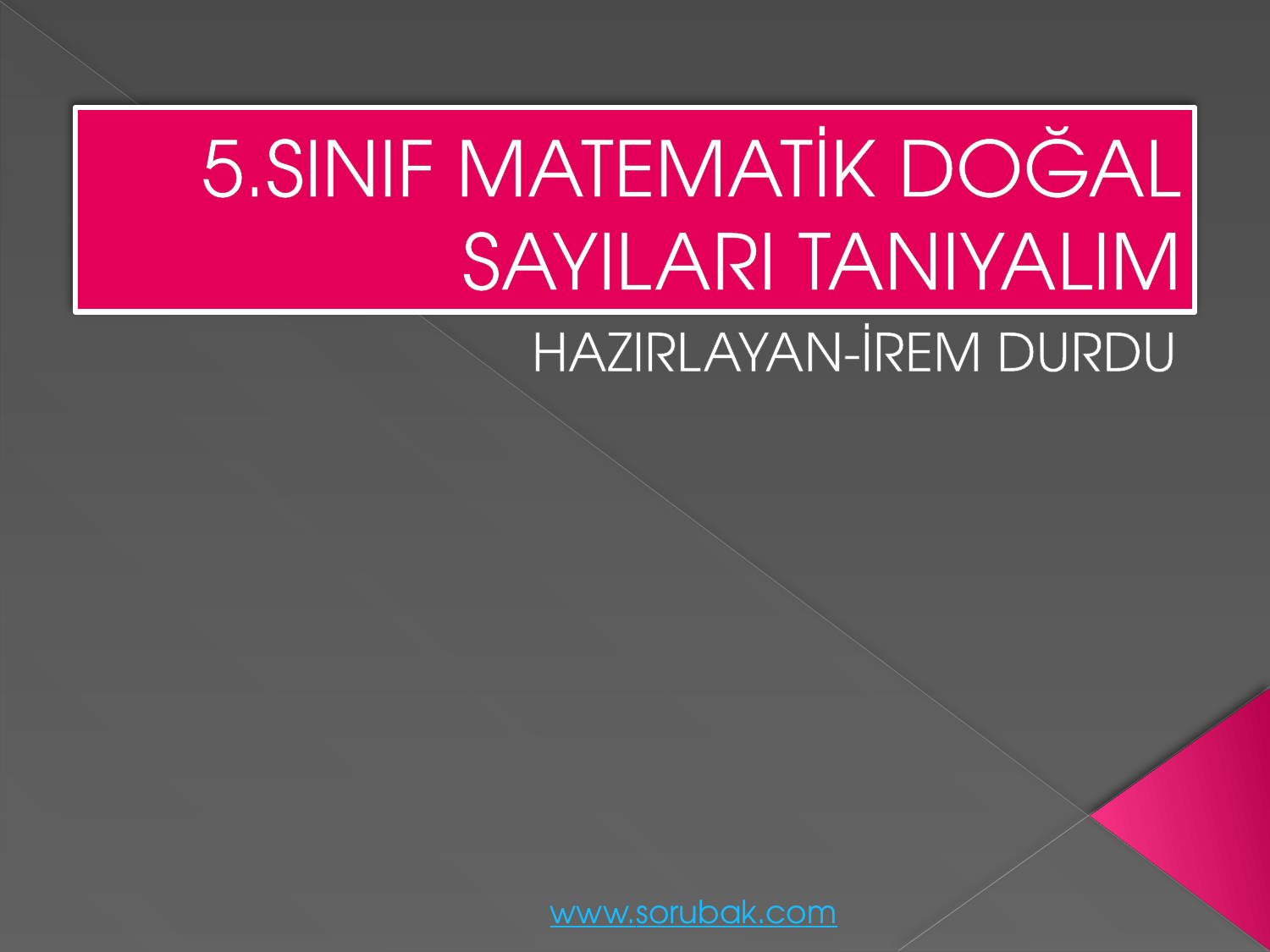

# 5.SINIF MATEMATİK DOĞAL SAYILARI TANIYALIM
HAZIRLAYAN-İREM DURDU
www.sorubak.com